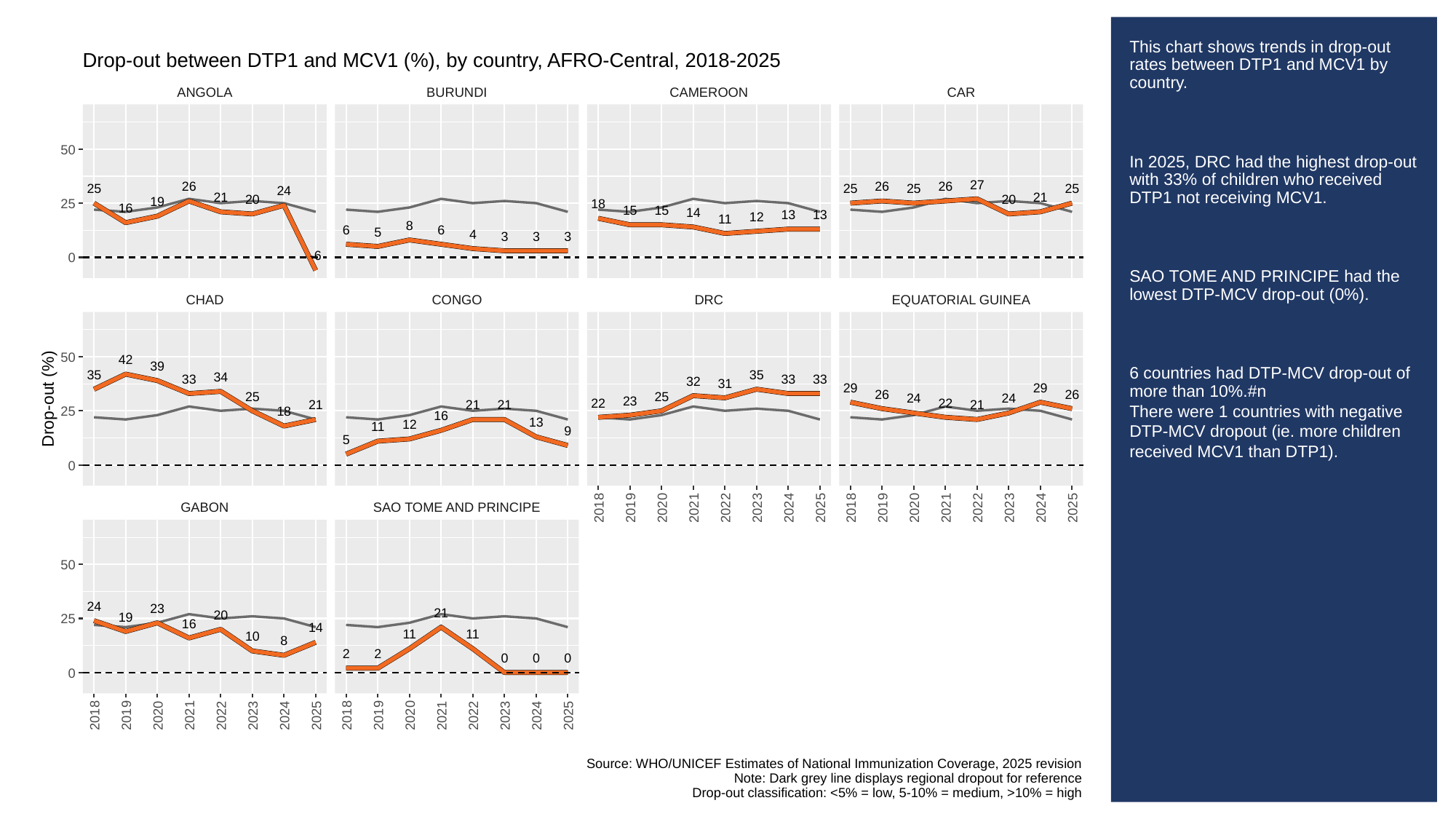

# This chart shows trends in drop-out rates between DTP1 and MCV1 by country.

In 2025, DRC had the highest drop-out with 33% of children who received DTP1 not receiving MCV1.

SAO TOME AND PRINCIPE had the lowest DTP-MCV drop-out (0%).

6 countries had DTP-MCV drop-out of more than 10%.#n
There were 1 countries with negative DTP-MCV dropout (ie. more children received MCV1 than DTP1).

Drop-out between DTP1 and MCV1 (%), by country, AFRO-Central, 2018-2025
ANGOLA
BURUNDI
CAMEROON
CAR

50

27
26
26
26
25
25
25
25
24
21
21
20
20
19
25
18

16

15
15
14
13
13
12
11

8
6
6
5
4

3
3
3

-6
0

CHAD
CONGO
DRC
EQUATORIAL GUINEA

50
42

39
35
35
34
33
33
33

32
31
29
29

26
26

25
25
Drop-out (%)
24
24
23
22
22
21
21
21
21

25
18

16

13
12

11
9
5

0

GABON
SAO TOME AND PRINCIPE
2018
2019
2020
2021
2022
2023
2024
2025
2018
2019
2020
2021
2022
2023
2024
2025

50

24
23
21
20
19
25

16

14

11
11
10
8

2
2
0
0
0
0

2018
2019
2020
2021
2022
2023
2024
2025
2018
2019
2020
2021
2022
2023
2024
2025
Source: WHO/UNICEF Estimates of National Immunization Coverage, 2025 revision
Note: Dark grey line displays regional dropout for reference
Drop-out classification: <5% = low, 5-10% = medium, >10% = high